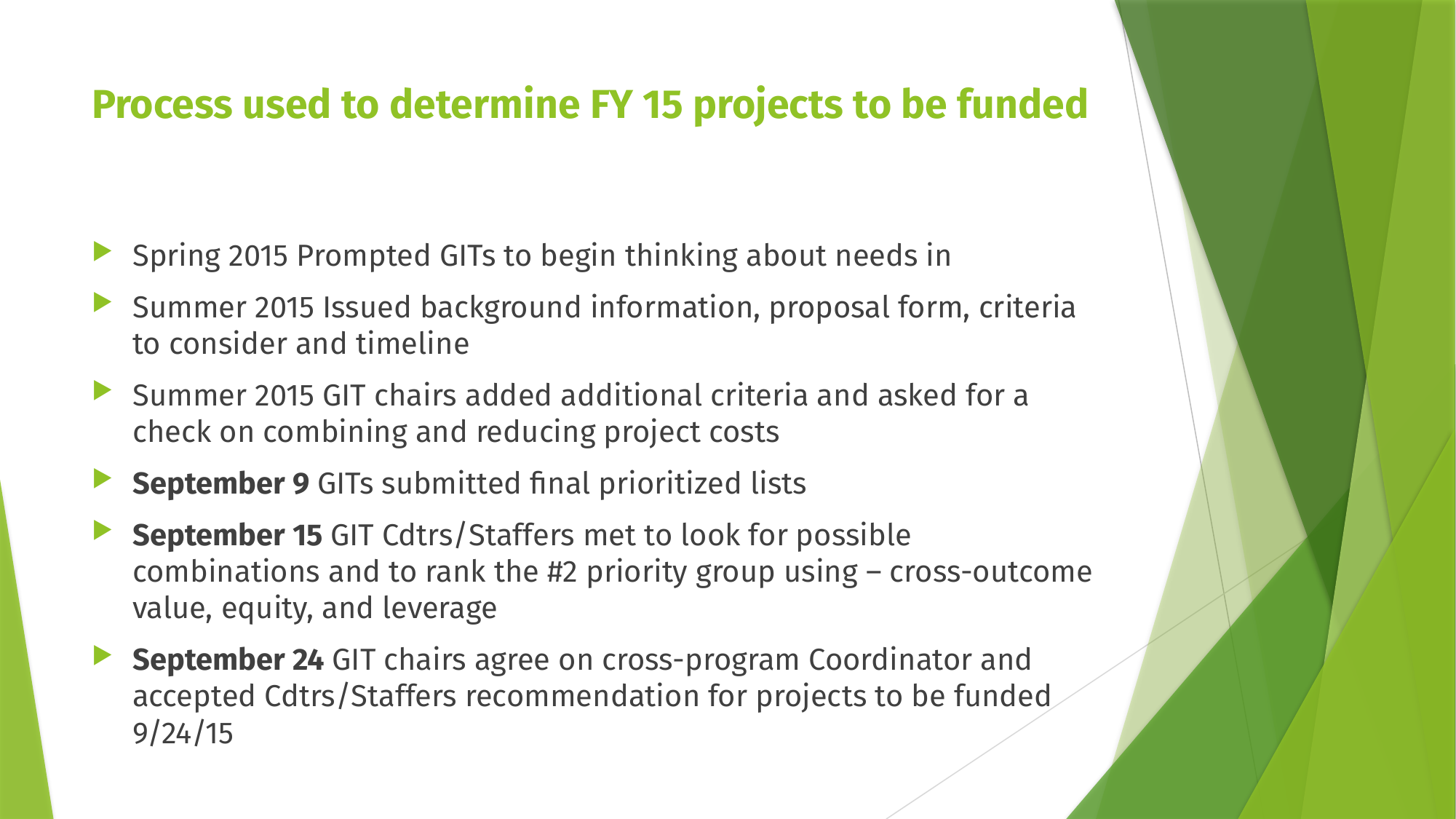

# Process used to determine FY 15 projects to be funded
Spring 2015 Prompted GITs to begin thinking about needs in
Summer 2015 Issued background information, proposal form, criteria to consider and timeline
Summer 2015 GIT chairs added additional criteria and asked for a check on combining and reducing project costs
September 9 GITs submitted final prioritized lists
September 15 GIT Cdtrs/Staffers met to look for possible combinations and to rank the #2 priority group using – cross-outcome value, equity, and leverage
September 24 GIT chairs agree on cross-program Coordinator and accepted Cdtrs/Staffers recommendation for projects to be funded 9/24/15